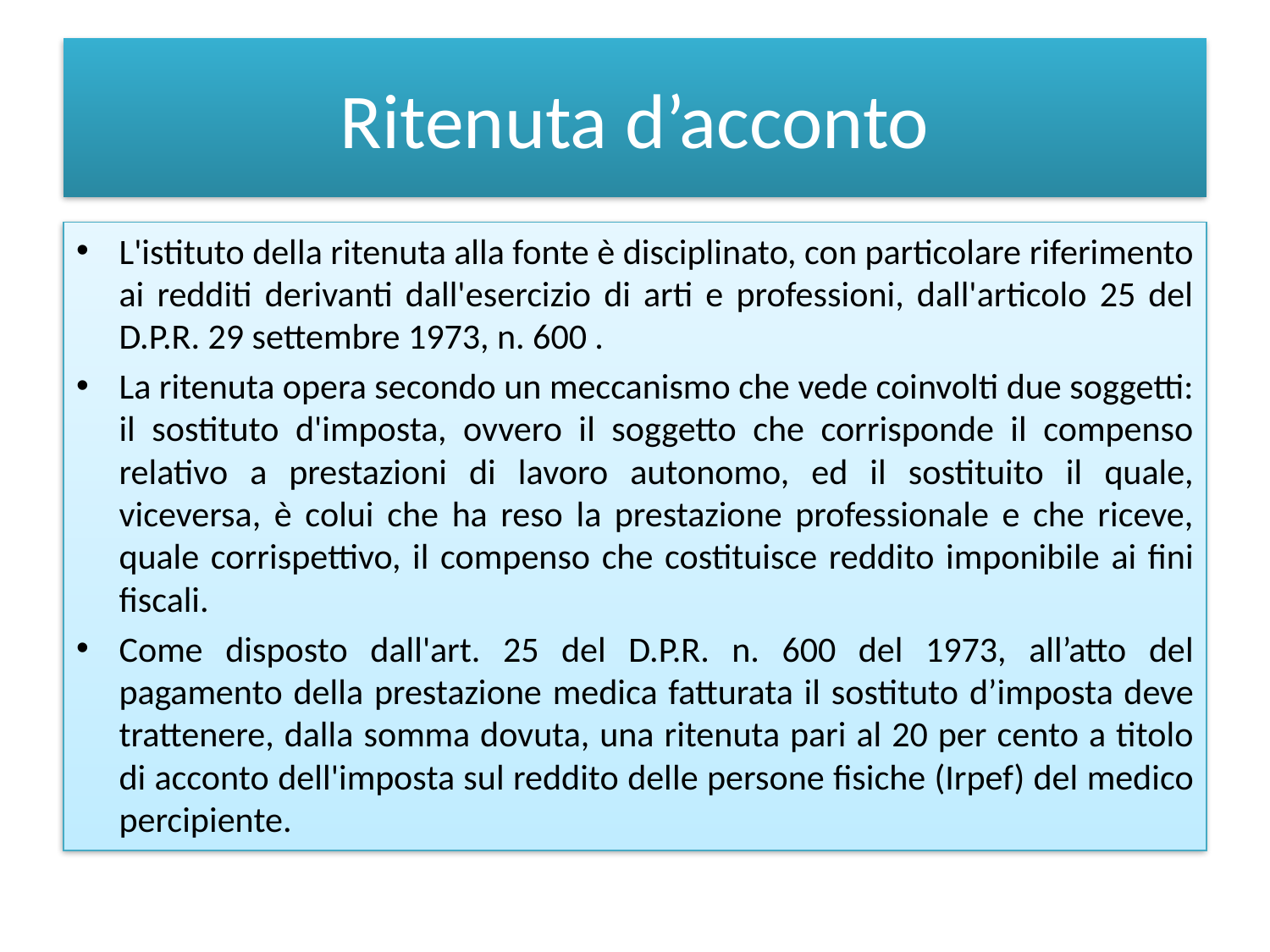

# Ritenuta d’acconto
L'istituto della ritenuta alla fonte è disciplinato, con particolare riferimento ai redditi derivanti dall'esercizio di arti e professioni, dall'articolo 25 del D.P.R. 29 settembre 1973, n. 600 .
La ritenuta opera secondo un meccanismo che vede coinvolti due soggetti: il sostituto d'imposta, ovvero il soggetto che corrisponde il compenso relativo a prestazioni di lavoro autonomo, ed il sostituito il quale, viceversa, è colui che ha reso la prestazione professionale e che riceve, quale corrispettivo, il compenso che costituisce reddito imponibile ai fini fiscali.
Come disposto dall'art. 25 del D.P.R. n. 600 del 1973, all’atto del pagamento della prestazione medica fatturata il sostituto d’imposta deve trattenere, dalla somma dovuta, una ritenuta pari al 20 per cento a titolo di acconto dell'imposta sul reddito delle persone fisiche (Irpef) del medico percipiente.